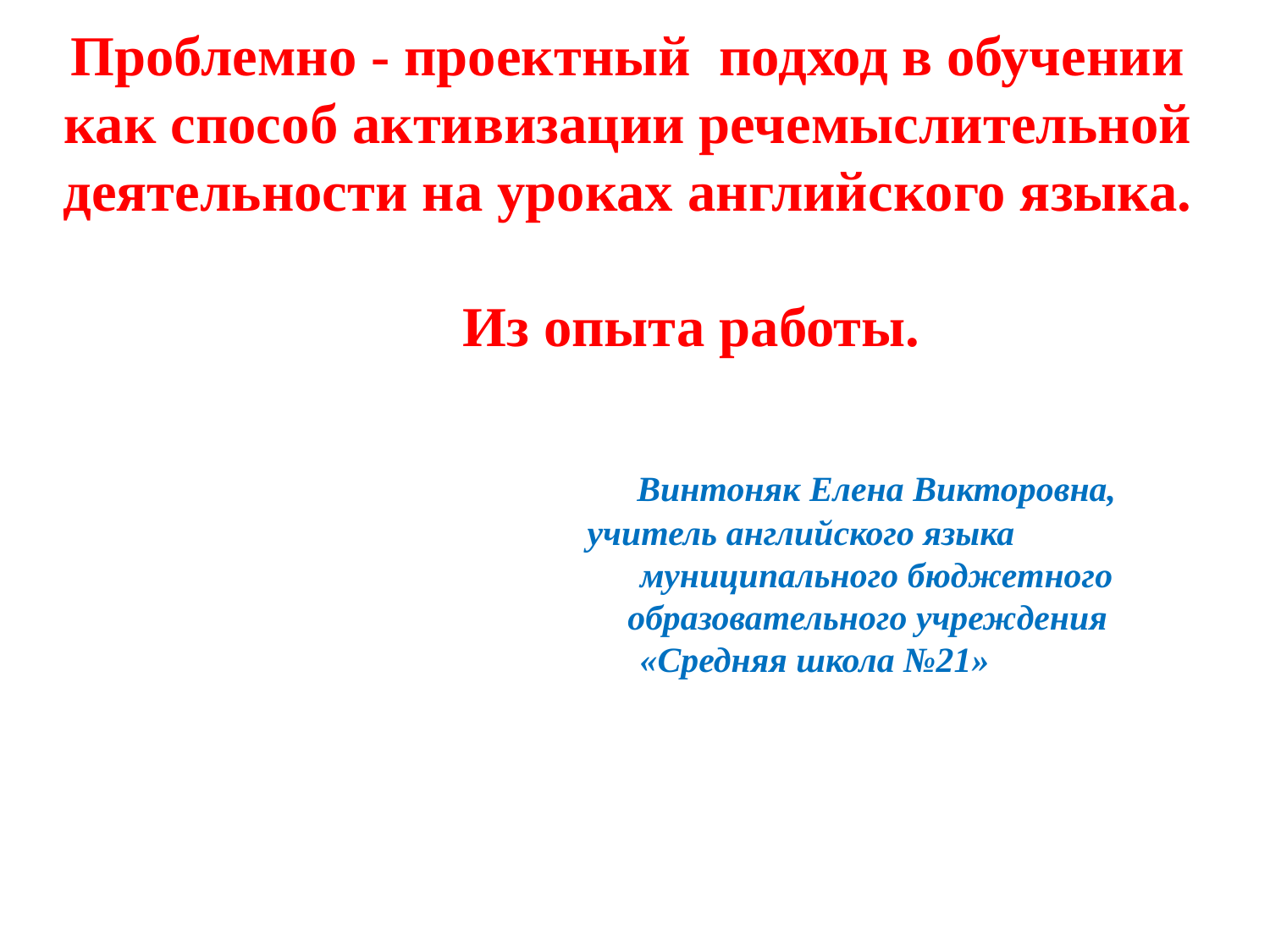

# Проблемно - проектный  подход в обучении как способ активизации речемыслительной деятельности на уроках английского языка. Из опыта работы. Винтоняк Елена Викторовна, учитель английского языка муниципального бюджетного образовательного учреждения «Средняя школа №21»